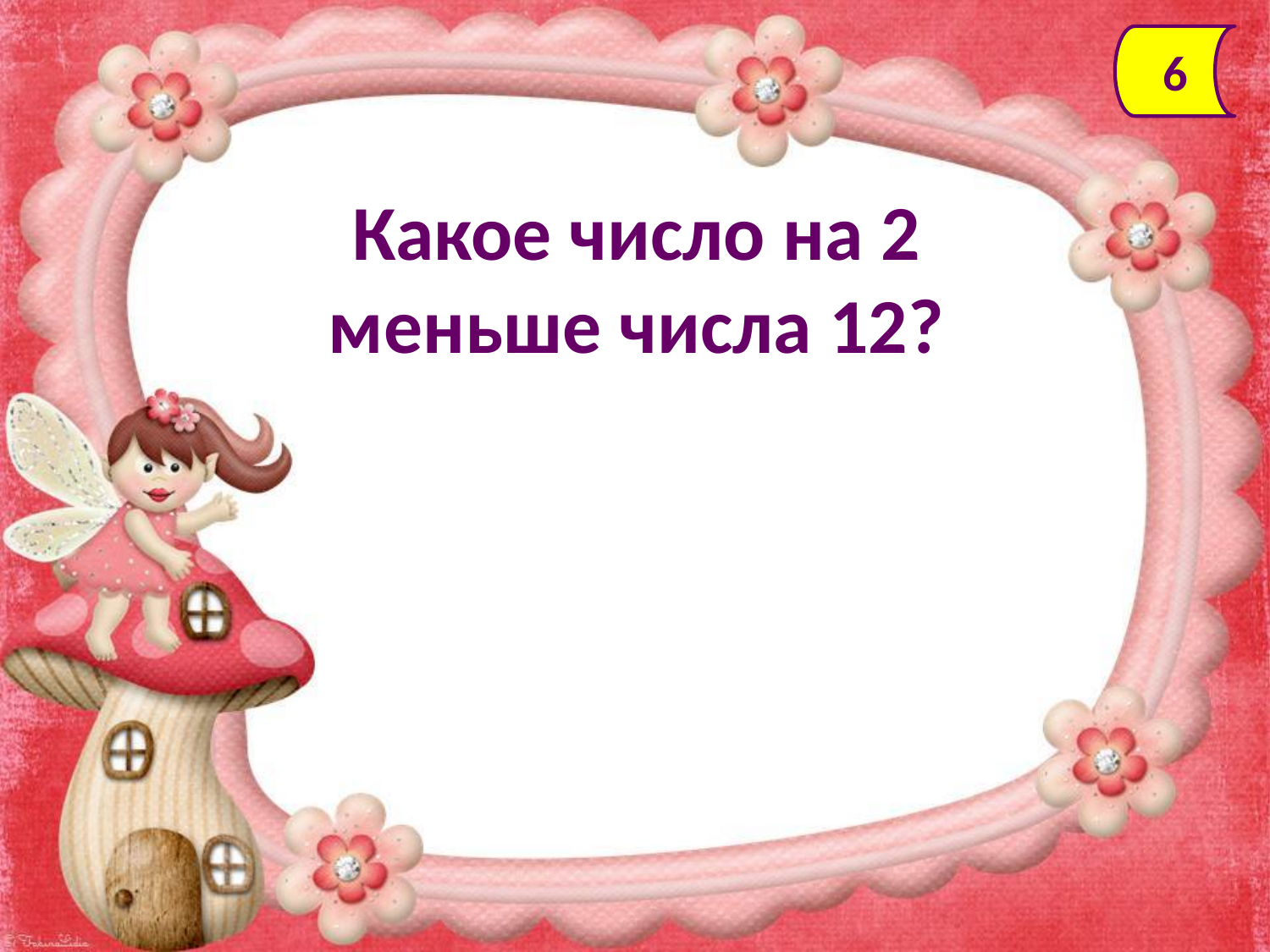

6
Какое число на 2 меньше числа 12?